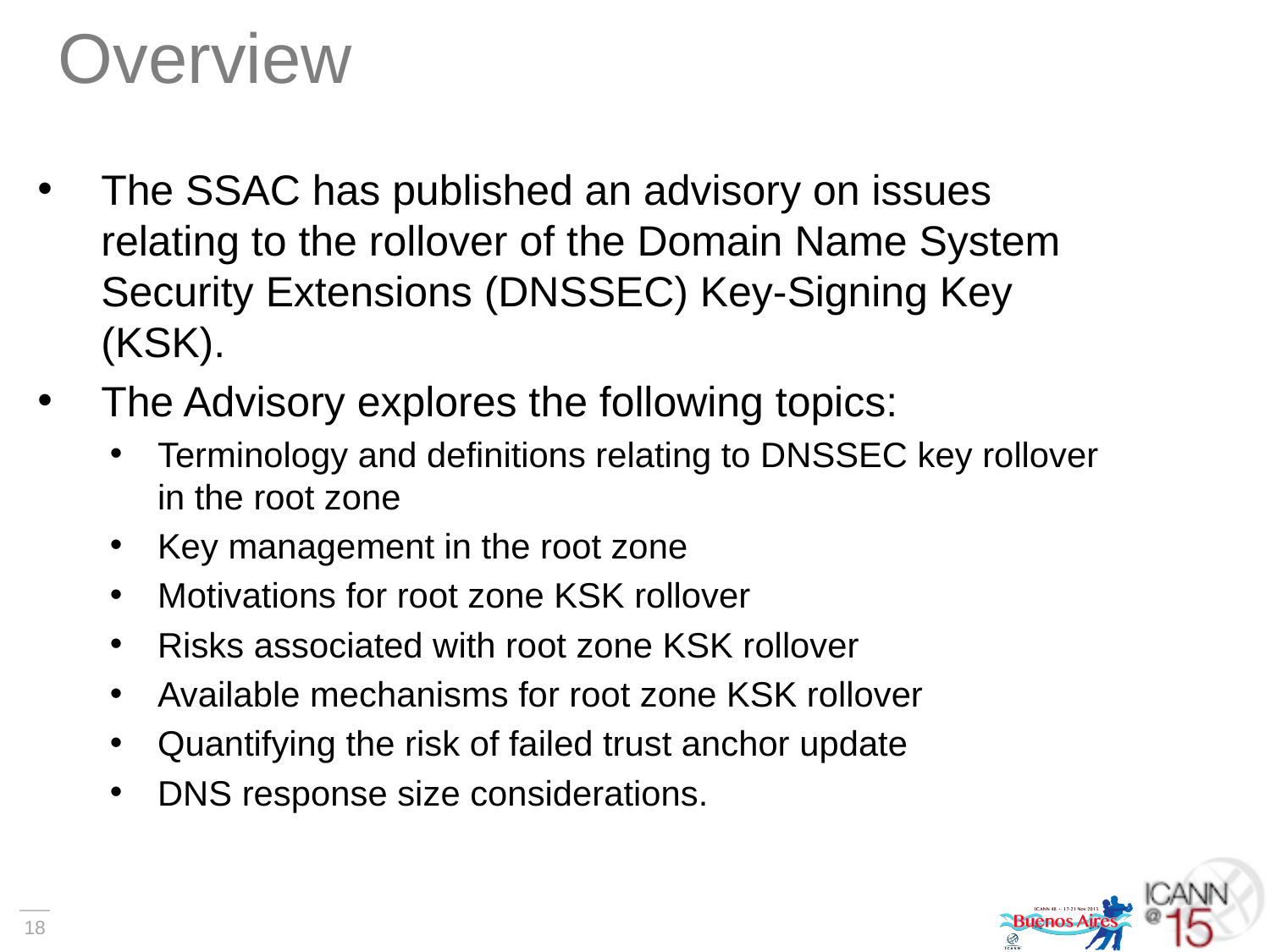

# Overview
The SSAC has published an advisory on issues relating to the rollover of the Domain Name System Security Extensions (DNSSEC) Key-Signing Key (KSK).
The Advisory explores the following topics:
Terminology and definitions relating to DNSSEC key rollover in the root zone
Key management in the root zone
Motivations for root zone KSK rollover
Risks associated with root zone KSK rollover
Available mechanisms for root zone KSK rollover
Quantifying the risk of failed trust anchor update
DNS response size considerations.